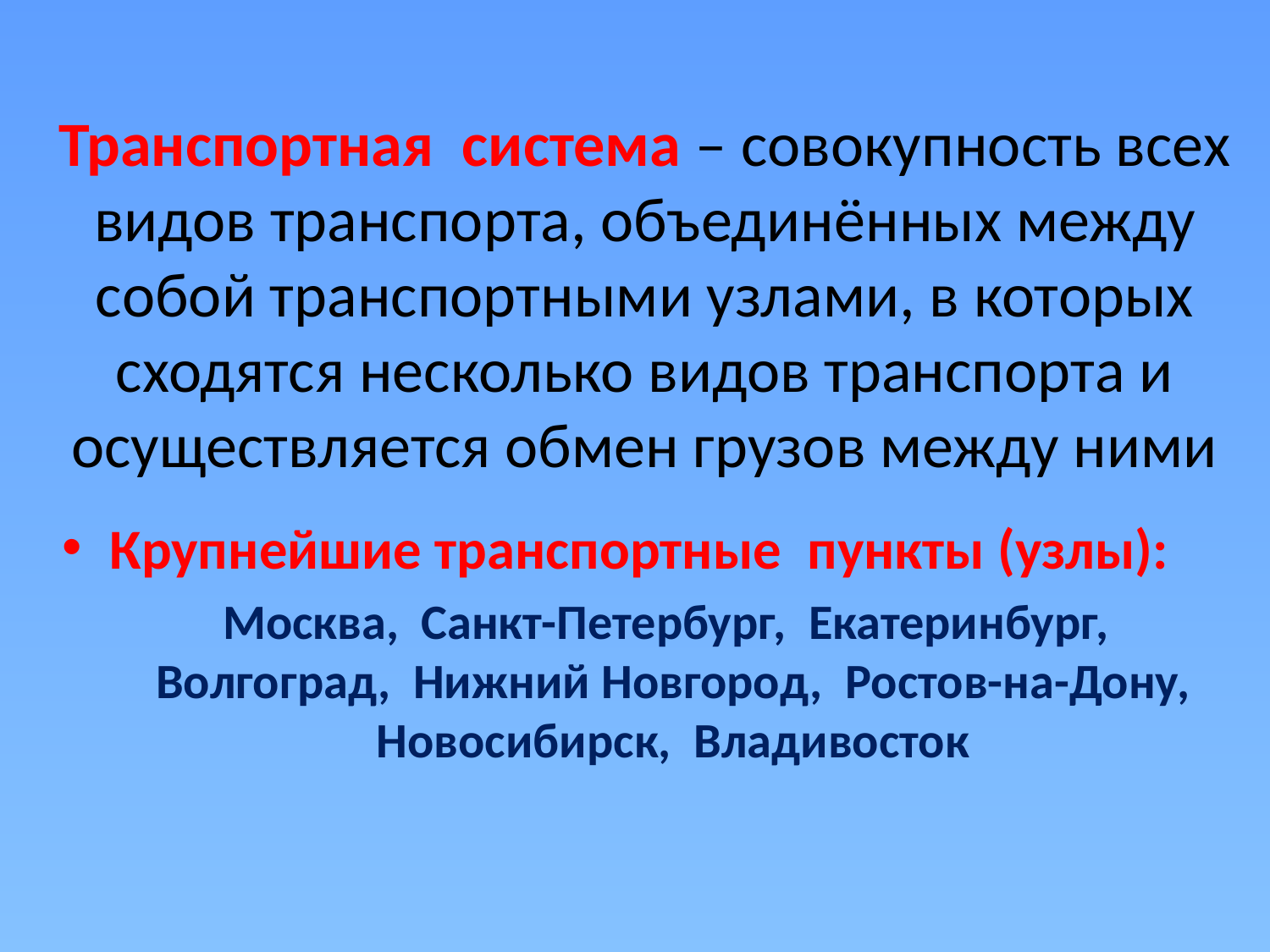

# Транспортная  система – совокупность всех видов транспорта, объединённых между собой транспортными узлами, в которых сходятся несколько видов транспорта и осуществляется обмен грузов между ними
Крупнейшие транспортные  пункты (узлы):
    Москва,  Санкт-Петербург,  Екатеринбург,  Волгоград,  Нижний Новгород,  Ростов-на-Дону, Новосибирск,  Владивосток